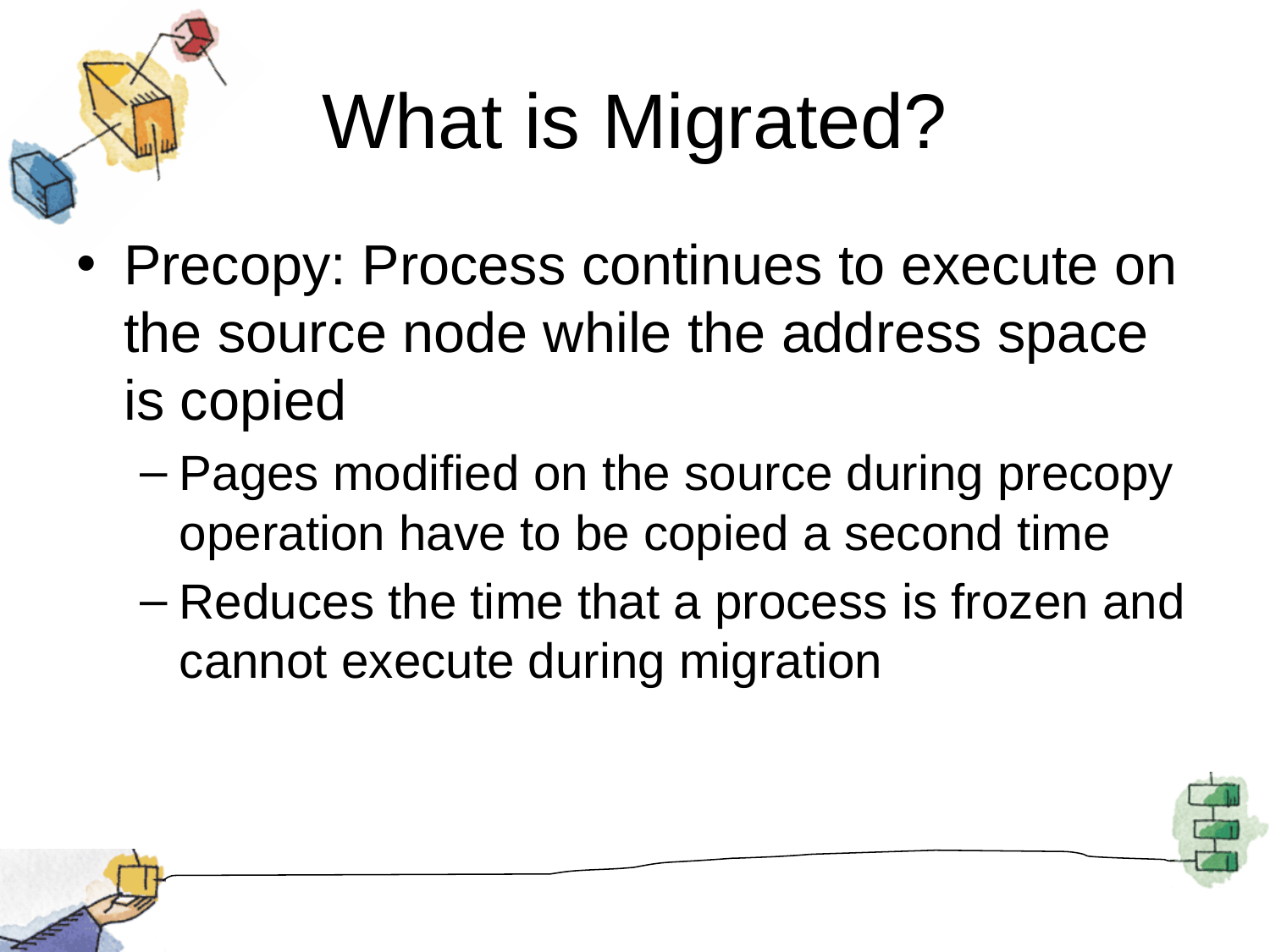

# What is Migrated?
Precopy: Process continues to execute on the source node while the address space is copied
Pages modified on the source during precopy operation have to be copied a second time
Reduces the time that a process is frozen and cannot execute during migration